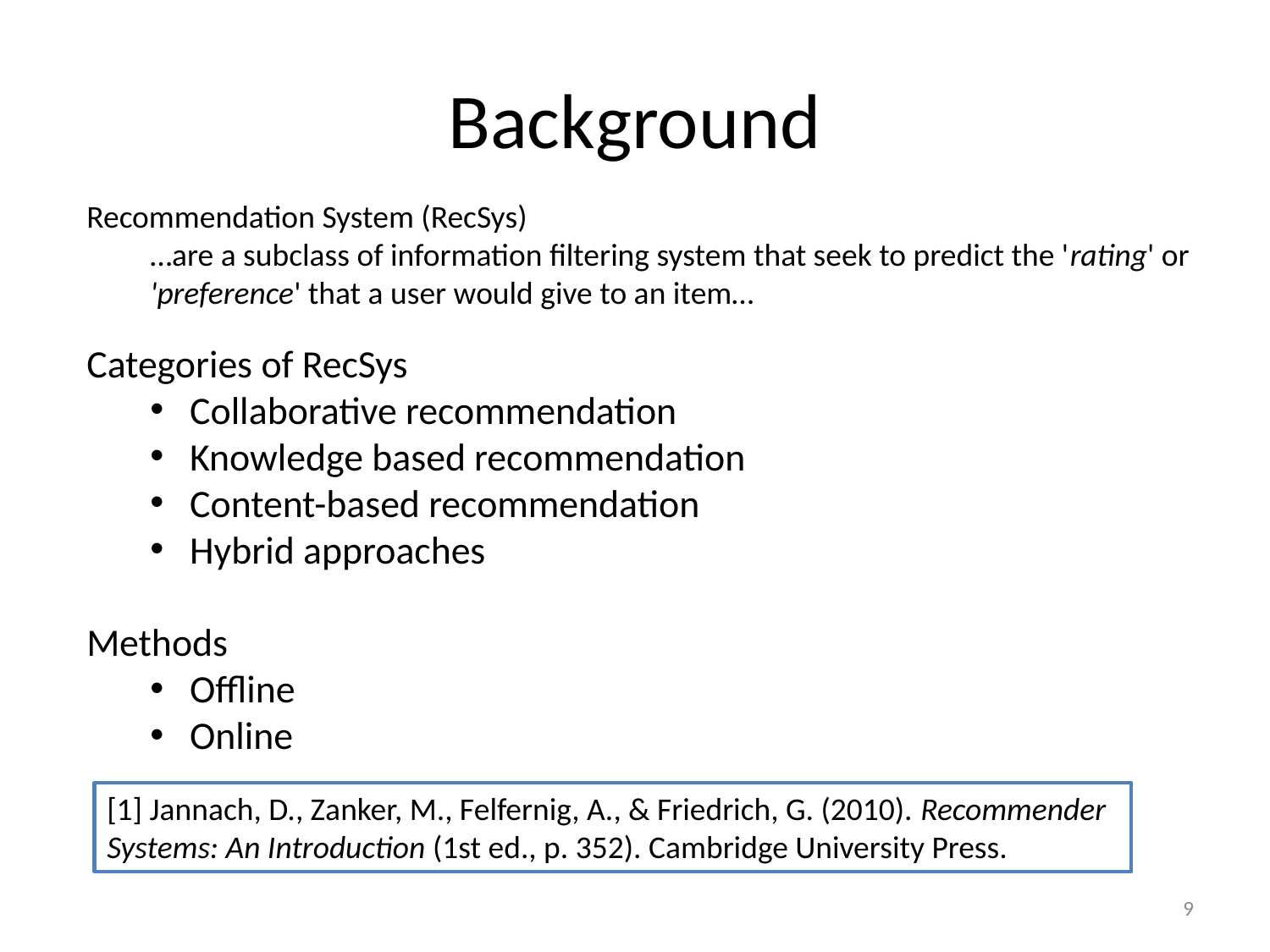

# Background
Recommendation System (RecSys)
…are a subclass of information filtering system that seek to predict the 'rating' or 'preference' that a user would give to an item…

Categories of RecSys
Collaborative recommendation
Knowledge based recommendation
Content-based recommendation
Hybrid approaches

Methods
Offline
Online

[1] Jannach, D., Zanker, M., Felfernig, A., & Friedrich, G. (2010). Recommender Systems: An Introduction (1st ed., p. 352). Cambridge University Press.
9